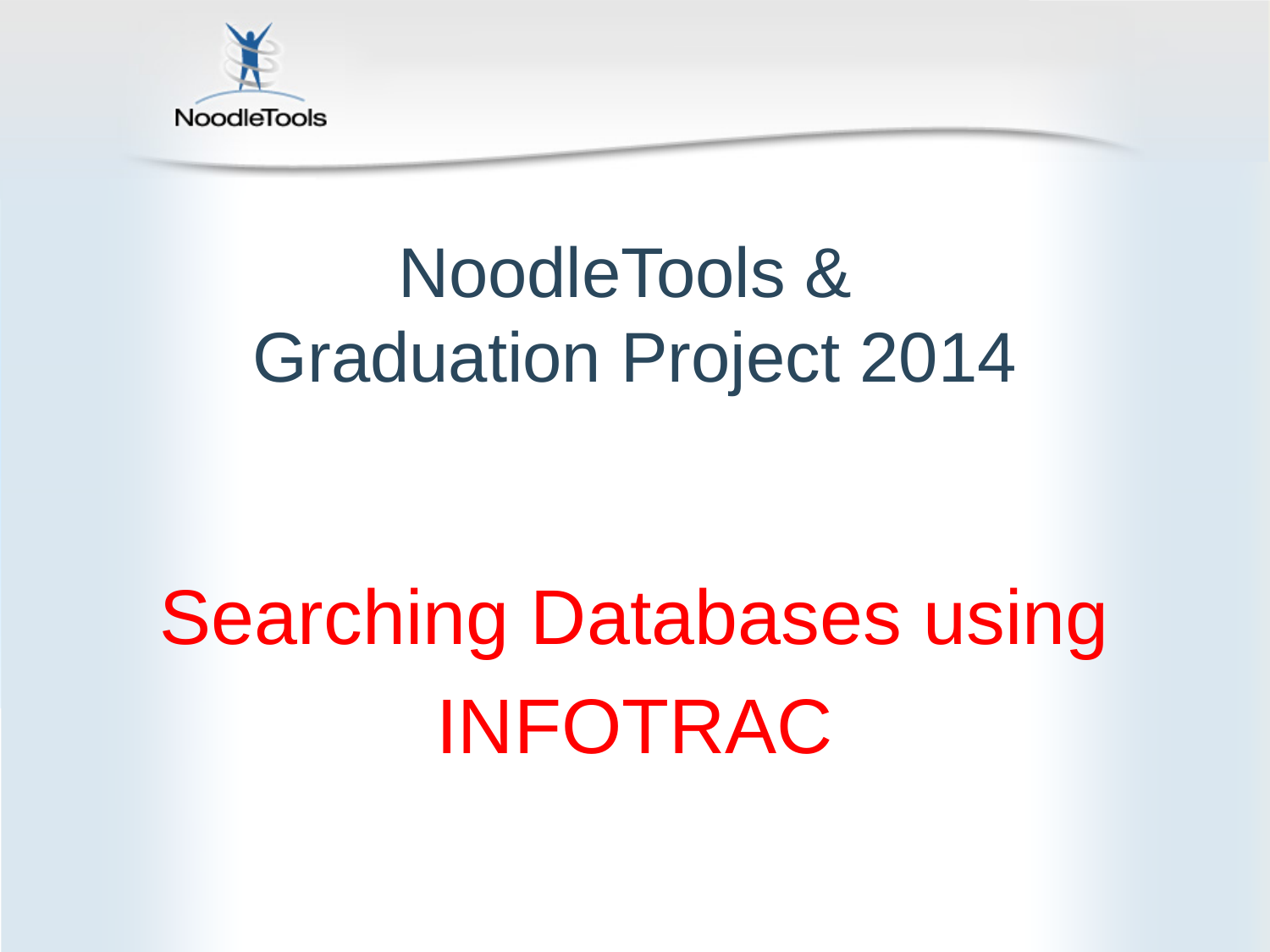

# NoodleTools & Graduation Project 2014
Searching Databases using
INFOTRAC